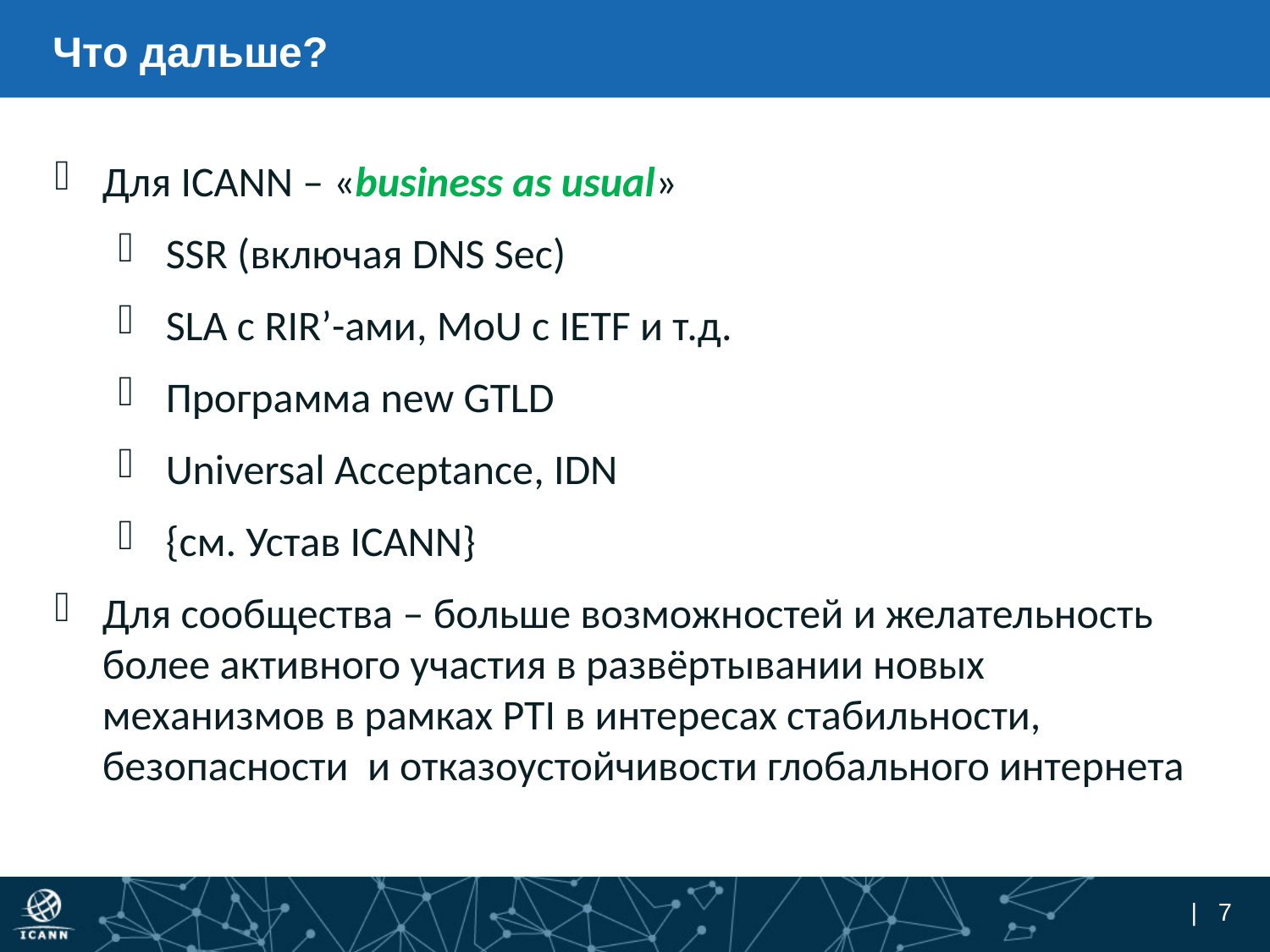

# Что дальше?
Для ICANN – «business as usual»
SSR (включая DNS Sec)
SLA с RIR’-ами, MoU c IETF и т.д.
Программа new GTLD
Universal Acceptance, IDN
{см. Устав ICANN}
Для сообщества – больше возможностей и желательность более активного участия в развёртывании новых механизмов в рамках PTI в интересах стабильности, безопасности  и отказоустойчивости глобального интернета